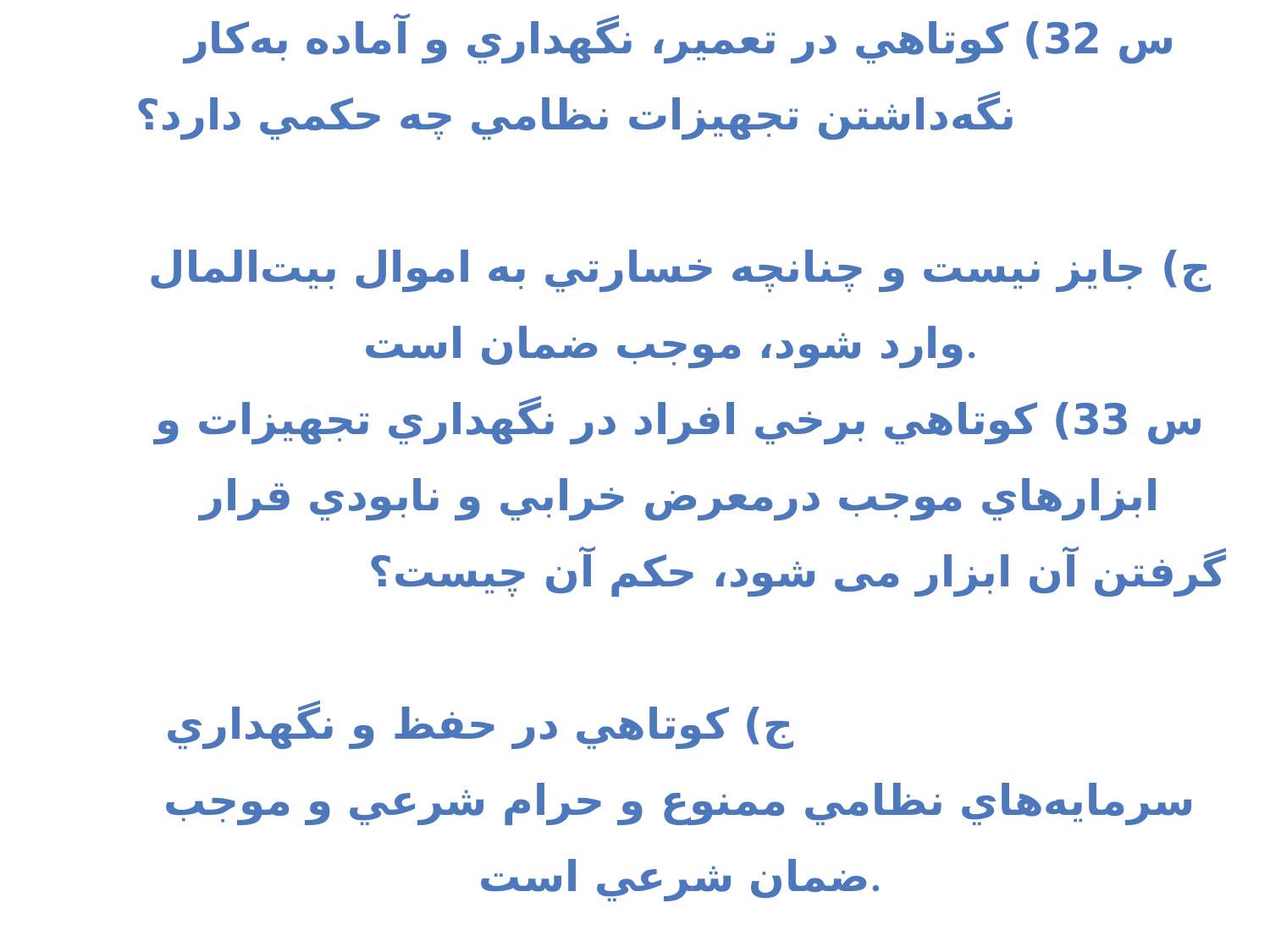

س 32) كوتاهي در تعمير، نگهداري و آماده به‌كار نگه‌داشتن تجهيزات نظامي چه حكمي دارد؟
ج) جايز نيست و چنانچه خسارتي به اموال بيت‌المال وارد شود، موجب ضمان است.
س 33) كوتاهي برخي افراد در نگهداري تجهيزات و ابزارهاي موجب درمعرض خرابي و نابودي قرار گرفتن آن ابزار می شود، حكم آن چیست؟                                                                                                                       ج) كوتاهي در حفظ و نگهداري سرمايه‌هاي نظامي ممنوع و حرام شرعي و موجب ضمان شرعي است.